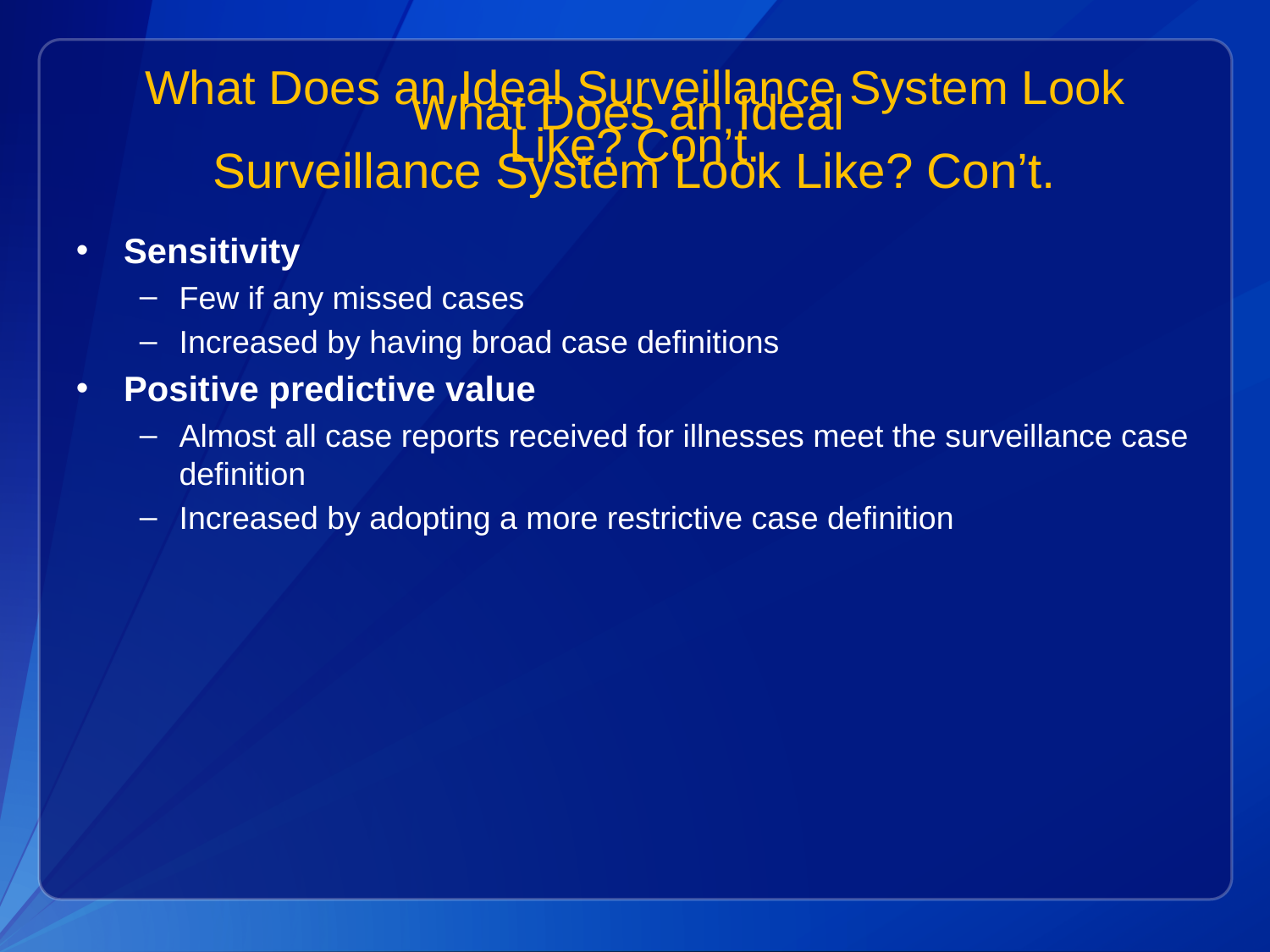

What Does an Ideal Surveillance System Look Like? Con’t.
What Does an Ideal
Surveillance System Look Like? Con’t.
Sensitivity
Few if any missed cases
Increased by having broad case definitions
Positive predictive value
Almost all case reports received for illnesses meet the surveillance case definition
Increased by adopting a more restrictive case definition